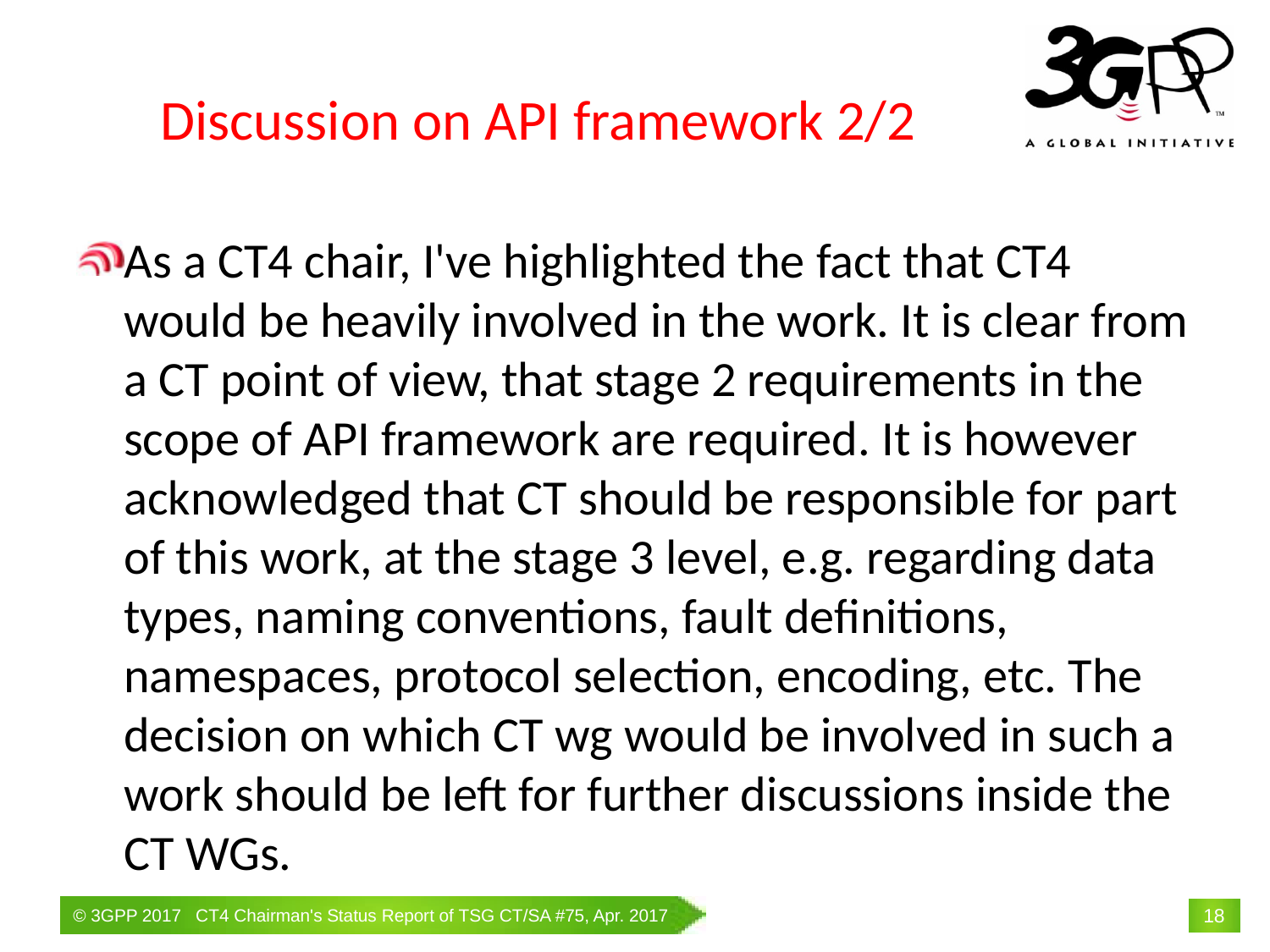

# Discussion on API framework 2/2
As a CT4 chair, I've highlighted the fact that CT4 would be heavily involved in the work. It is clear from a CT point of view, that stage 2 requirements in the scope of API framework are required. It is however acknowledged that CT should be responsible for part of this work, at the stage 3 level, e.g. regarding data types, naming conventions, fault definitions, namespaces, protocol selection, encoding, etc. The decision on which CT wg would be involved in such a work should be left for further discussions inside the CT WGs.